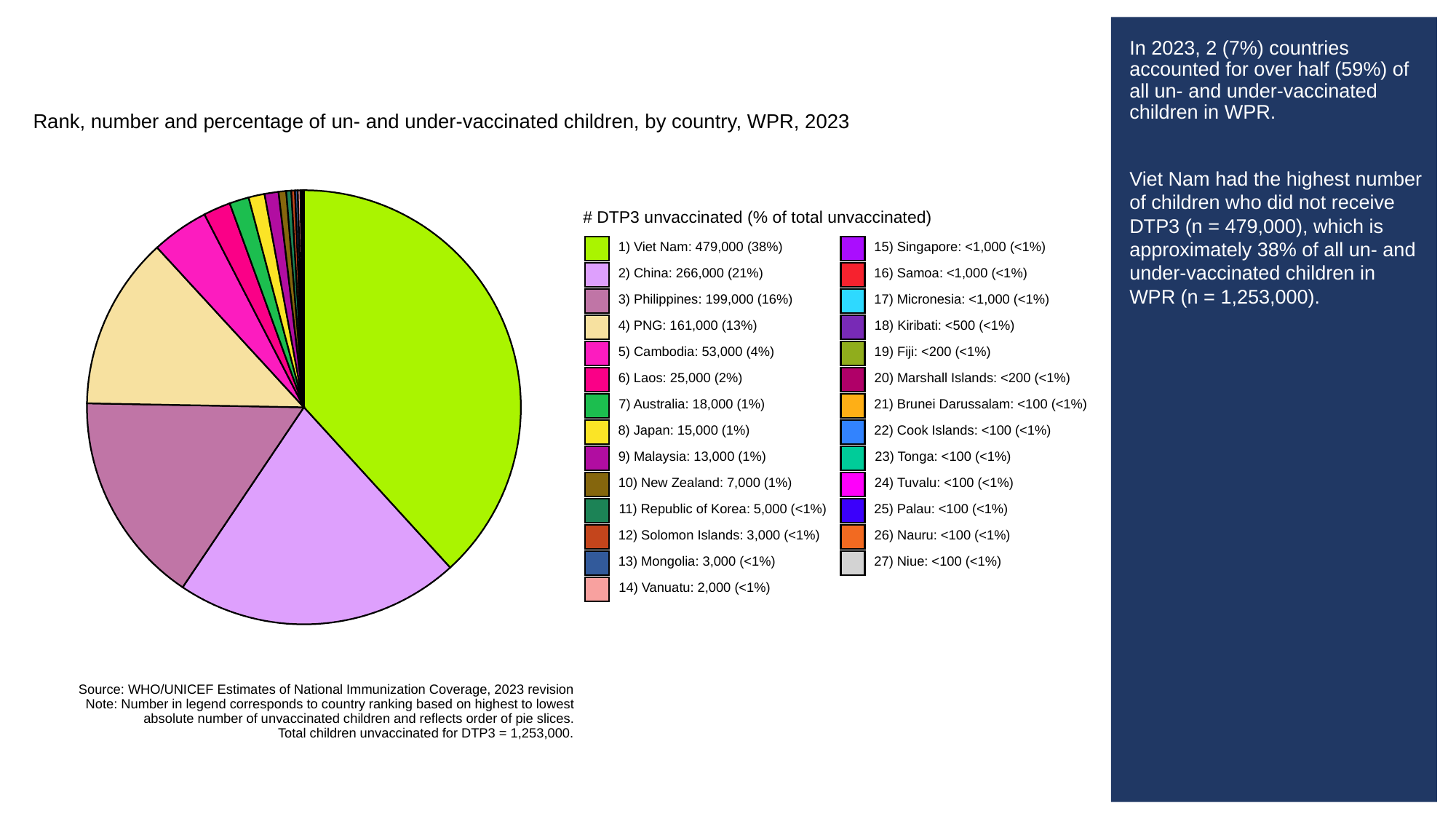

# In 2023, 2 (7%) countries accounted for over half (59%) of all un- and under-vaccinated children in WPR.

Viet Nam had the highest number of children who did not receive DTP3 (n = 479,000), which is approximately 38% of all un- and under-vaccinated children in WPR (n = 1,253,000).

Rank, number and percentage of un- and under-vaccinated children, by country, WPR, 2023

# DTP3 unvaccinated (% of total unvaccinated)

1) Viet Nam: 479,000 (38%)
15) Singapore: <1,000 (<1%)

2) China: 266,000 (21%)
16) Samoa: <1,000 (<1%)

3) Philippines: 199,000 (16%)
17) Micronesia: <1,000 (<1%)

4) PNG: 161,000 (13%)
18) Kiribati: <500 (<1%)

5) Cambodia: 53,000 (4%)
19) Fiji: <200 (<1%)

6) Laos: 25,000 (2%)
20) Marshall Islands: <200 (<1%)

7) Australia: 18,000 (1%)
21) Brunei Darussalam: <100 (<1%)

8) Japan: 15,000 (1%)
22) Cook Islands: <100 (<1%)

9) Malaysia: 13,000 (1%)
23) Tonga: <100 (<1%)

10) New Zealand: 7,000 (1%)
24) Tuvalu: <100 (<1%)

11) Republic of Korea: 5,000 (<1%)
25) Palau: <100 (<1%)

12) Solomon Islands: 3,000 (<1%)
26) Nauru: <100 (<1%)

13) Mongolia: 3,000 (<1%)
27) Niue: <100 (<1%)

14) Vanuatu: 2,000 (<1%)
Source: WHO/UNICEF Estimates of National Immunization Coverage, 2023 revision
Note: Number in legend corresponds to country ranking based on highest to lowest
absolute number of unvaccinated children and reflects order of pie slices.
Total children unvaccinated for DTP3 = 1,253,000.